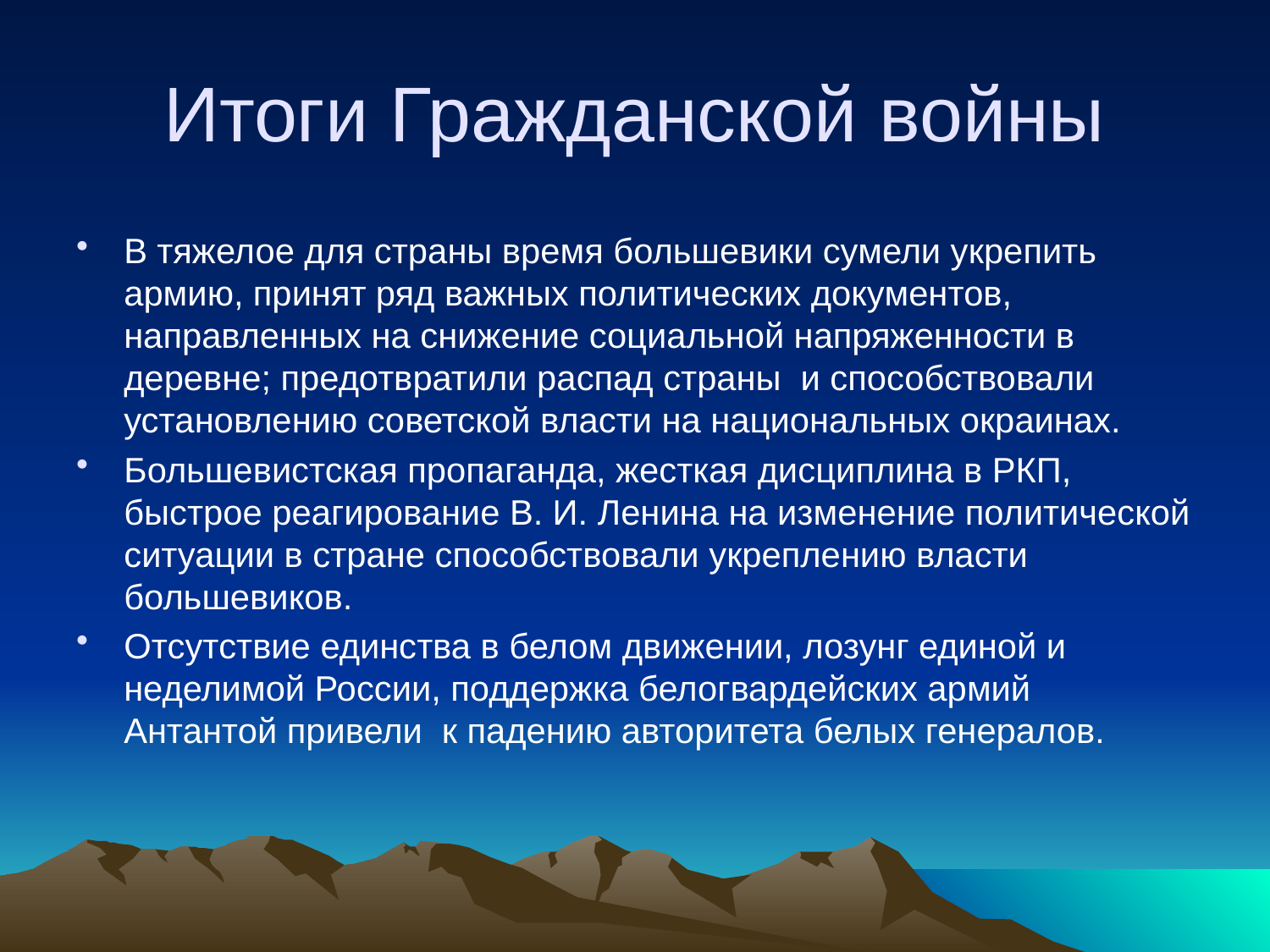

# Итоги Гражданской войны
В тяжелое для страны время большевики сумели укрепить армию, принят ряд важных политических документов, направленных на снижение социальной напряженности в деревне; предотвратили распад страны  и способствовали установлению советской власти на национальных окраинах.
Большевистская пропаганда, жесткая дисциплина в РКП, быстрое реагирование В. И. Ленина на изменение политической ситуации в стране способствовали укреплению власти большевиков.
Отсутствие единства в белом движении, лозунг единой и неделимой России, поддержка белогвардейских армий Антантой привели  к падению авторитета белых генералов.